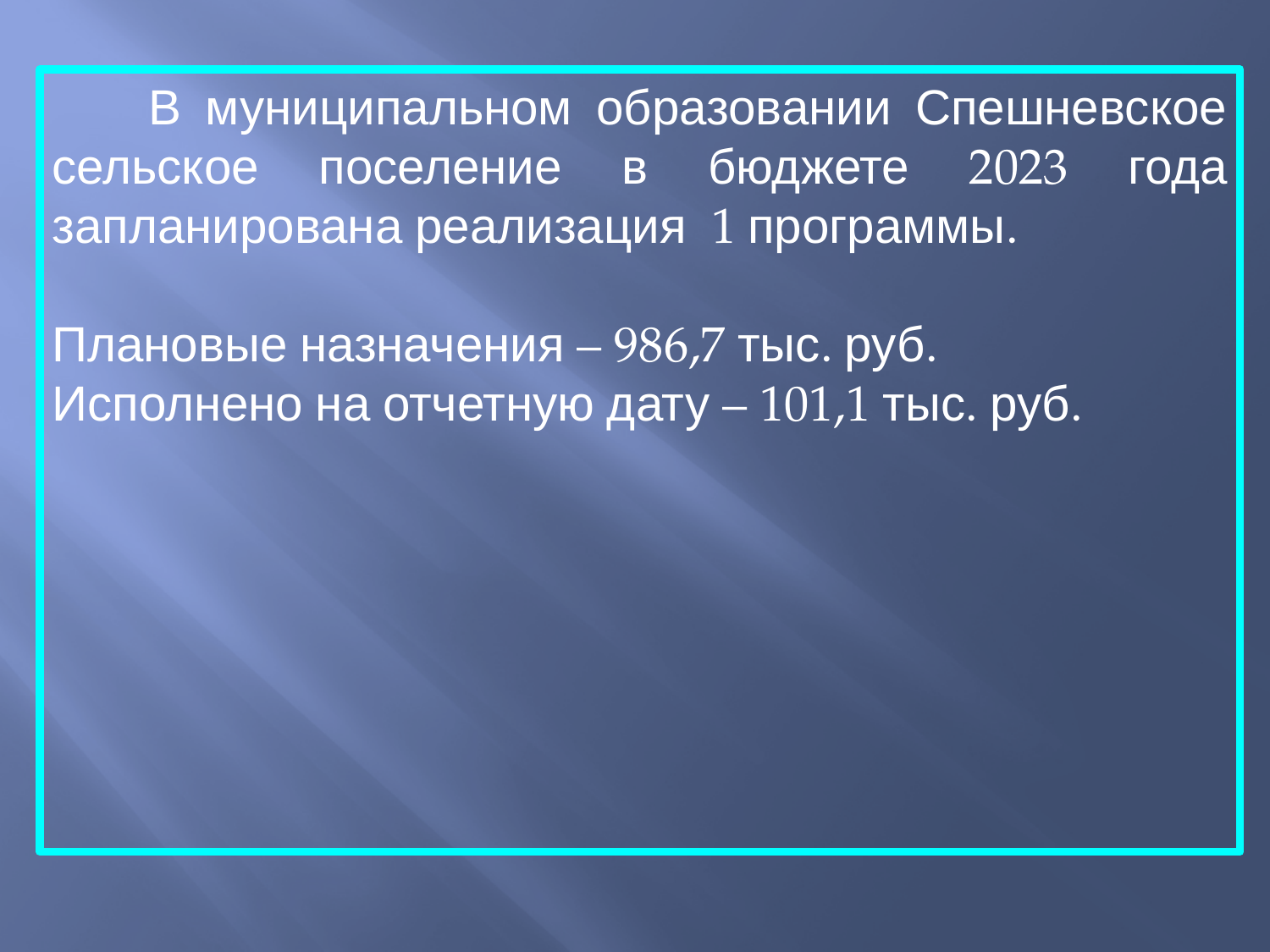

В муниципальном образовании Спешневское сельское поселение в бюджете 2023 года запланирована реализация  1 программы.

Плановые назначения – 986,7 тыс. руб.
Исполнено на отчетную дату – 101,1 тыс. руб.